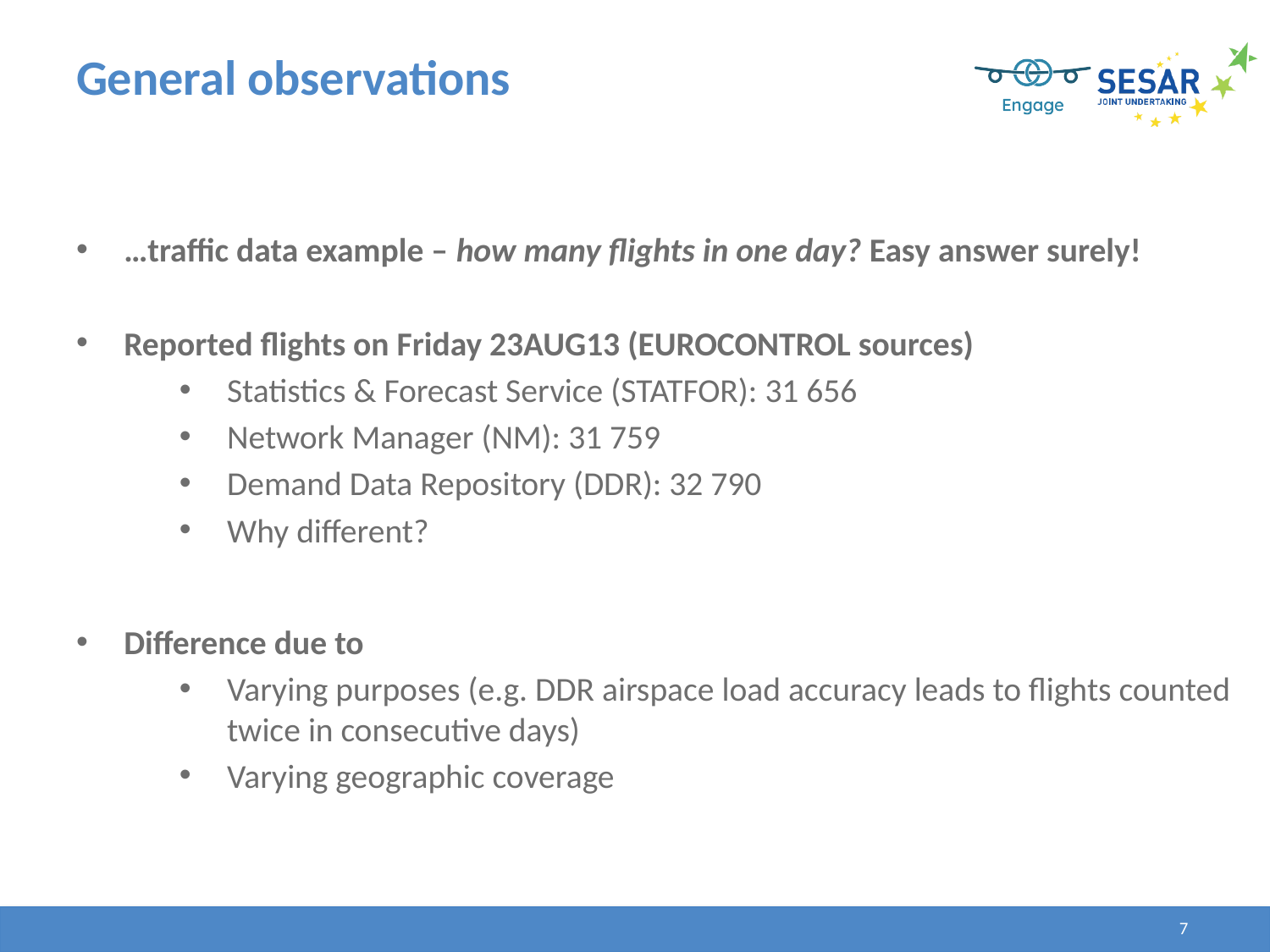

# General observations
…traffic data example – how many flights in one day? Easy answer surely!

Reported flights on Friday 23AUG13 (EUROCONTROL sources)
Statistics & Forecast Service (STATFOR): 31 656
Network Manager (NM): 31 759
Demand Data Repository (DDR): 32 790
Why different?

Difference due to
Varying purposes (e.g. DDR airspace load accuracy leads to flights counted twice in consecutive days)
Varying geographic coverage

7